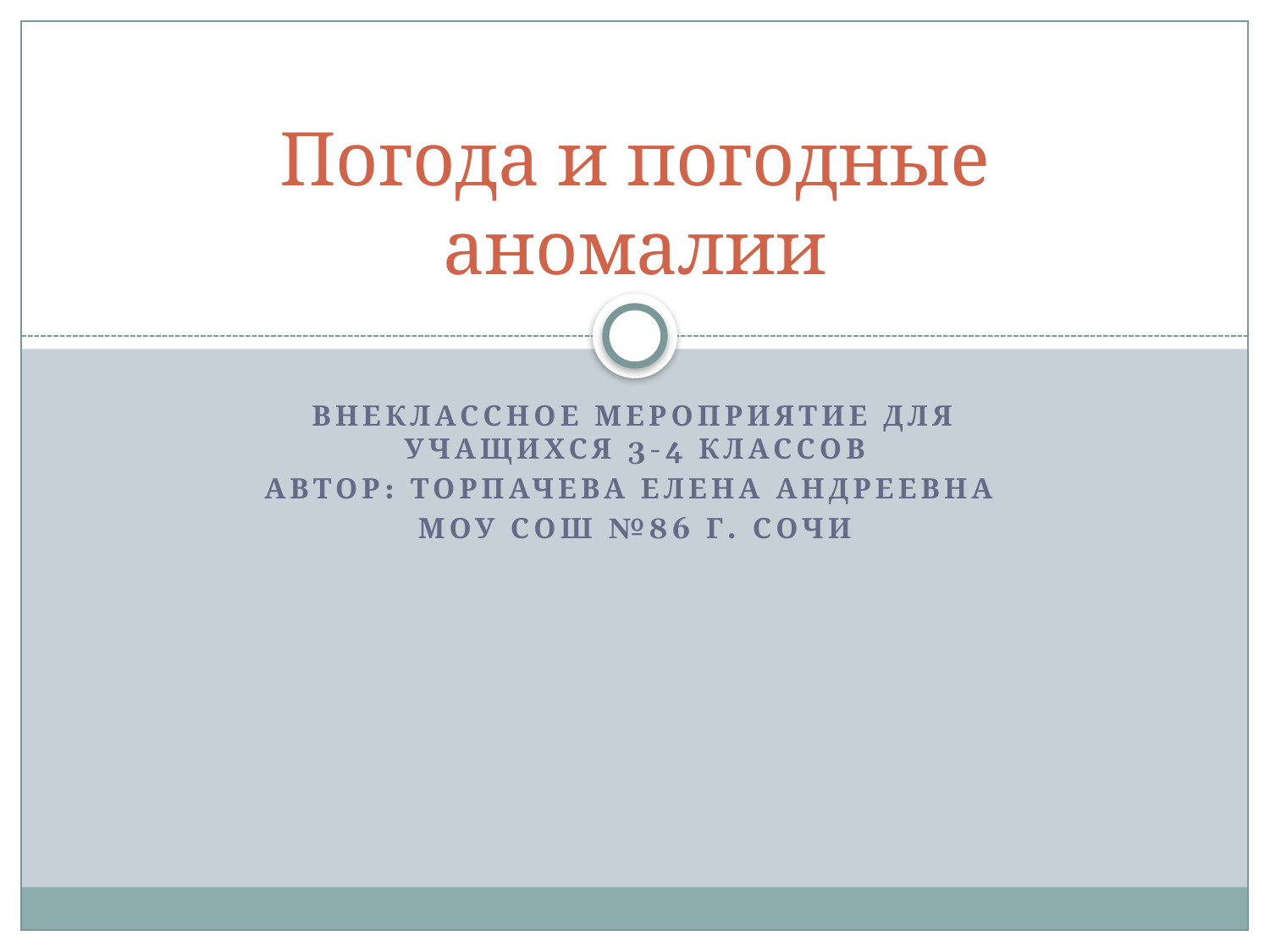

# Погода и погодные аномалии
Внеклассное мероприятие для учащихся 3-4 классов
Автор: Торпачева Елена Андреевна
МОУ СОШ №86 г. Сочи